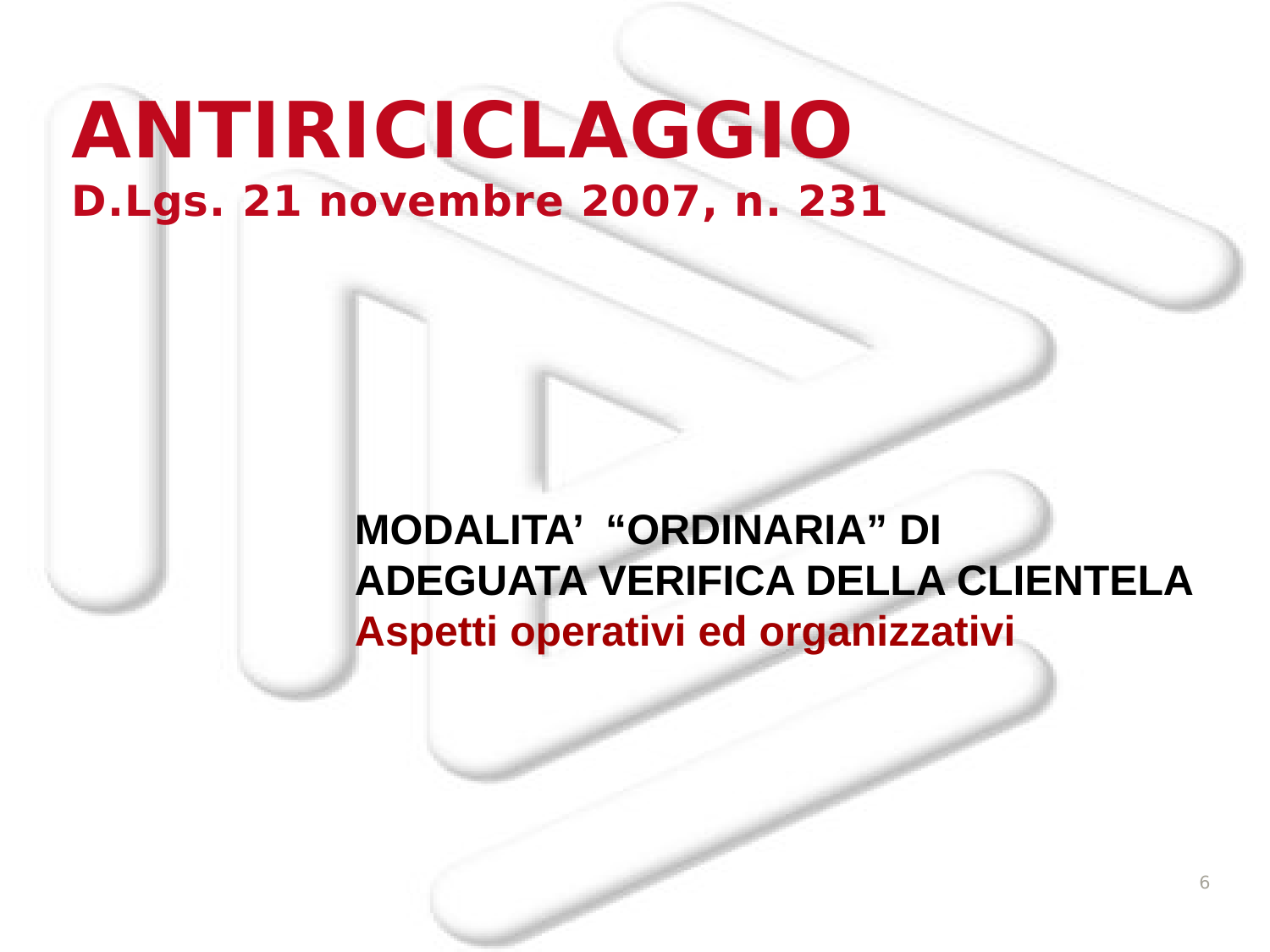

ANTIRICICLAGGIO
D.Lgs. 21 novembre 2007, n. 231

MODALITA’  “ORDINARIA” DI
ADEGUATA VERIFICA DELLA CLIENTELA
Aspetti operativi ed organizzativi
6